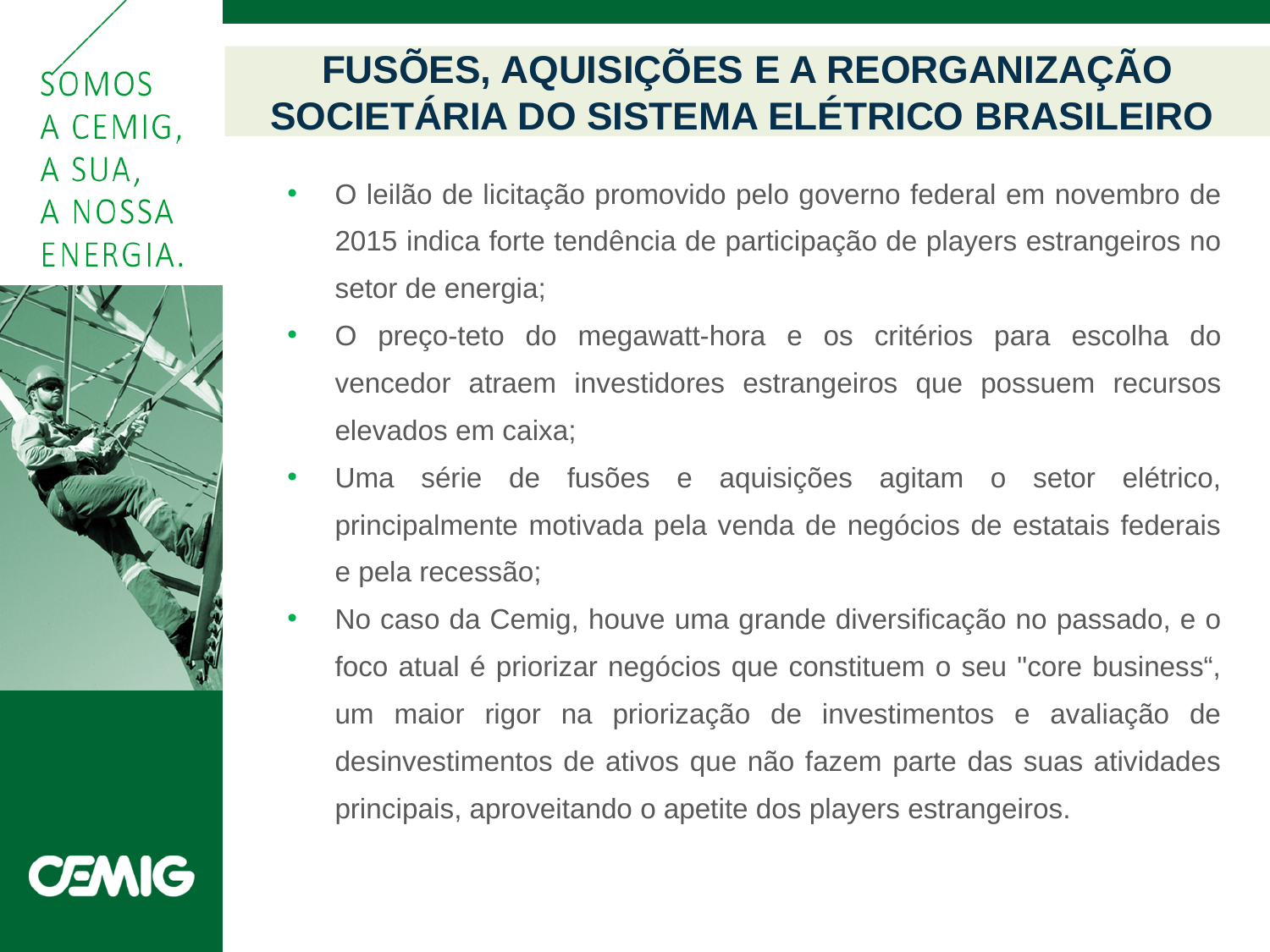

# FUSÕES, AQUISIÇÕES E A REORGANIZAÇÃO SOCIETÁRIA DO SISTEMA ELÉTRICO BRASILEIRO
O leilão de licitação promovido pelo governo federal em novembro de 2015 indica forte tendência de participação de players estrangeiros no setor de energia;
O preço-teto do megawatt-hora e os critérios para escolha do vencedor atraem investidores estrangeiros que possuem recursos elevados em caixa;
Uma série de fusões e aquisições agitam o setor elétrico, principalmente motivada pela venda de negócios de estatais federais e pela recessão;
No caso da Cemig, houve uma grande diversificação no passado, e o foco atual é priorizar negócios que constituem o seu "core business“, um maior rigor na priorização de investimentos e avaliação de desinvestimentos de ativos que não fazem parte das suas atividades principais, aproveitando o apetite dos players estrangeiros.